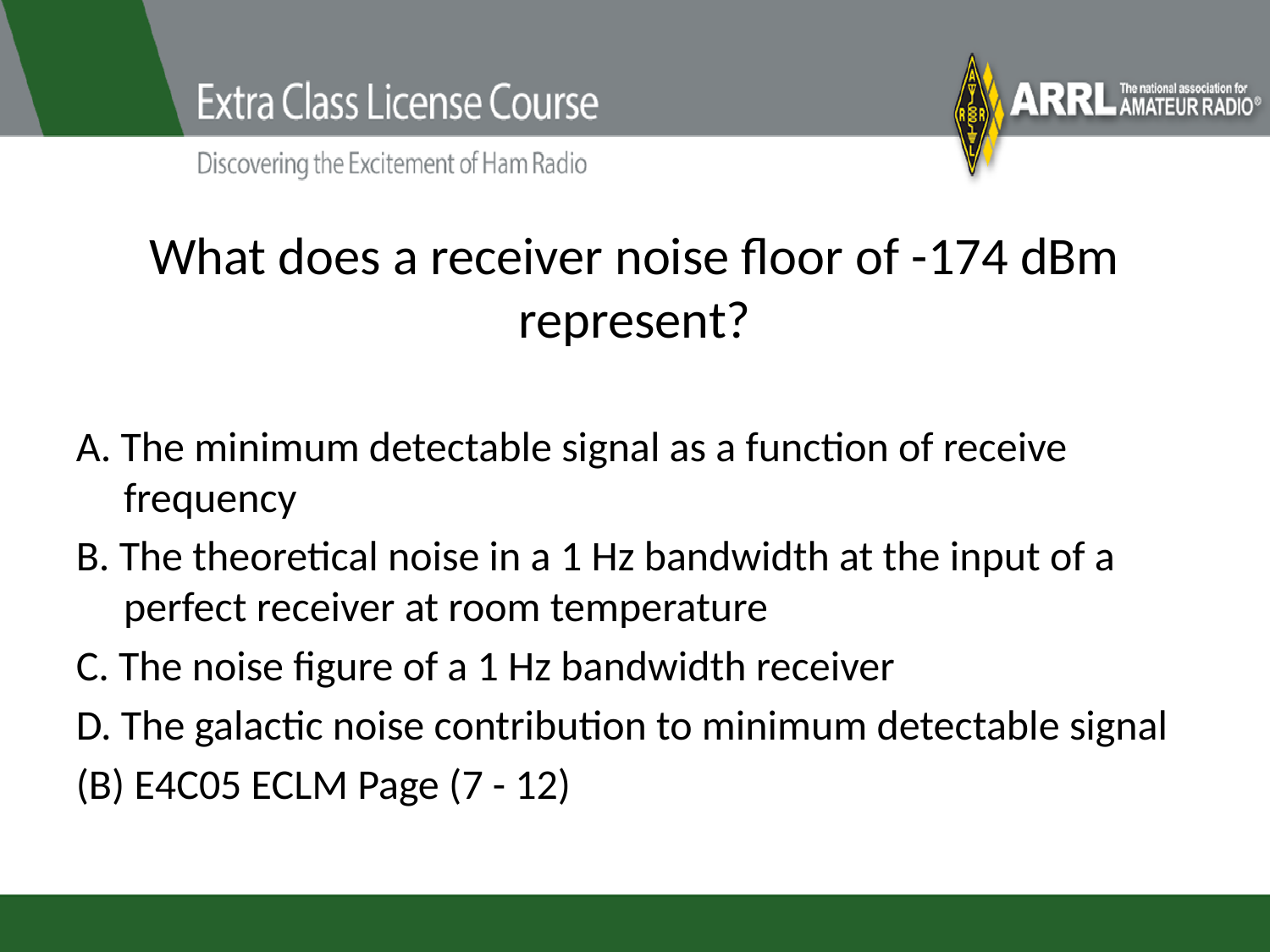

# What does a receiver noise floor of -174 dBm represent?
A. The minimum detectable signal as a function of receive frequency
B. The theoretical noise in a 1 Hz bandwidth at the input of a perfect receiver at room temperature
C. The noise figure of a 1 Hz bandwidth receiver
D. The galactic noise contribution to minimum detectable signal
(B) E4C05 ECLM Page (7 - 12)